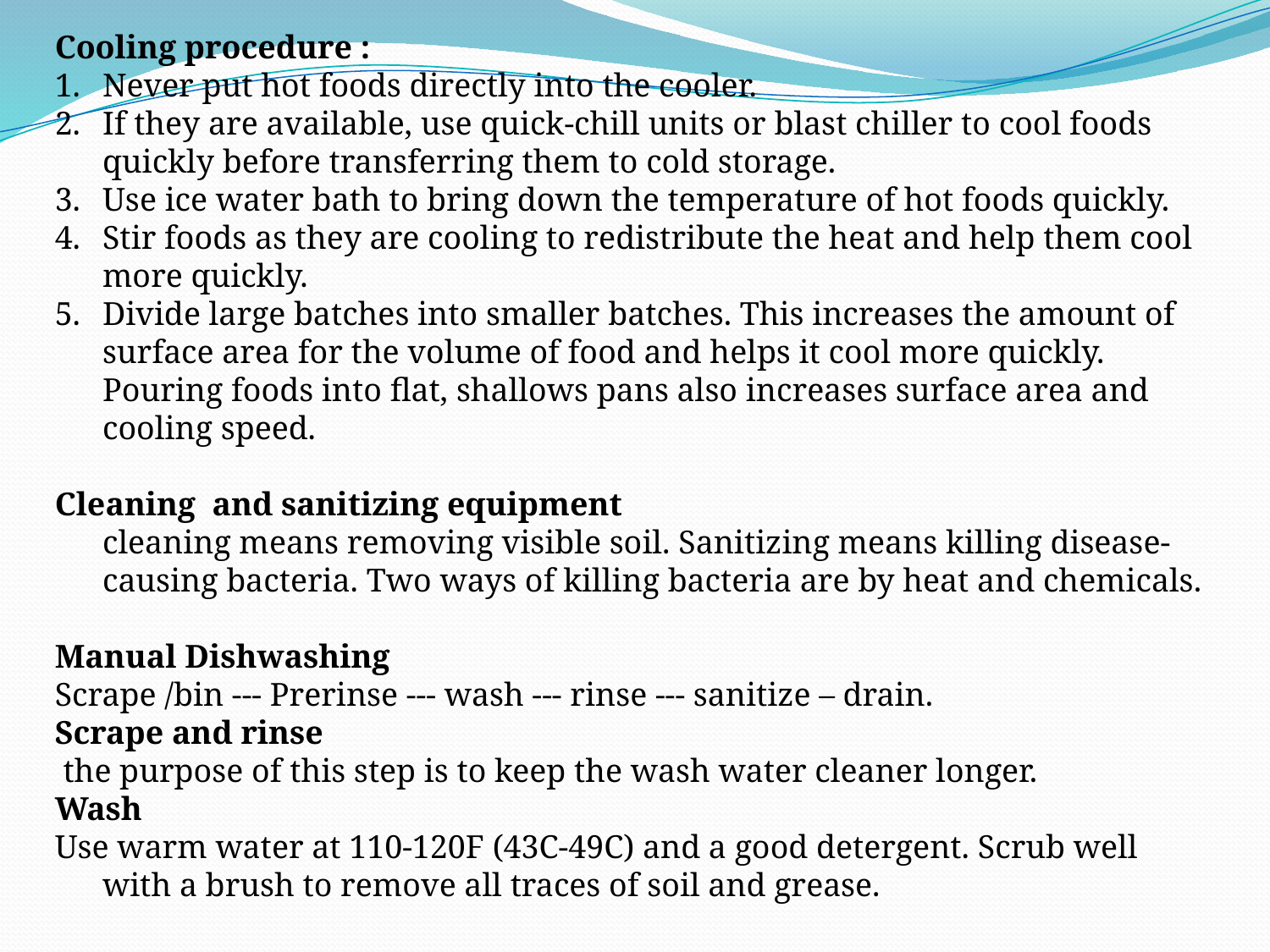

Cooling procedure :
Never put hot foods directly into the cooler.
If they are available, use quick-chill units or blast chiller to cool foods quickly before transferring them to cold storage.
Use ice water bath to bring down the temperature of hot foods quickly.
Stir foods as they are cooling to redistribute the heat and help them cool more quickly.
Divide large batches into smaller batches. This increases the amount of surface area for the volume of food and helps it cool more quickly.  Pouring foods into flat, shallows pans also increases surface area and cooling speed.

Cleaning  and sanitizing equipment
 	cleaning means removing visible soil. Sanitizing means killing disease-causing bacteria. Two ways of killing bacteria are by heat and chemicals.

Manual Dishwashing
Scrape /bin --- Prerinse --- wash --- rinse --- sanitize – drain.
Scrape and rinse
 the purpose of this step is to keep the wash water cleaner longer.
Wash
Use warm water at 110-120F (43C-49C) and a good detergent. Scrub well with a brush to remove all traces of soil and grease.